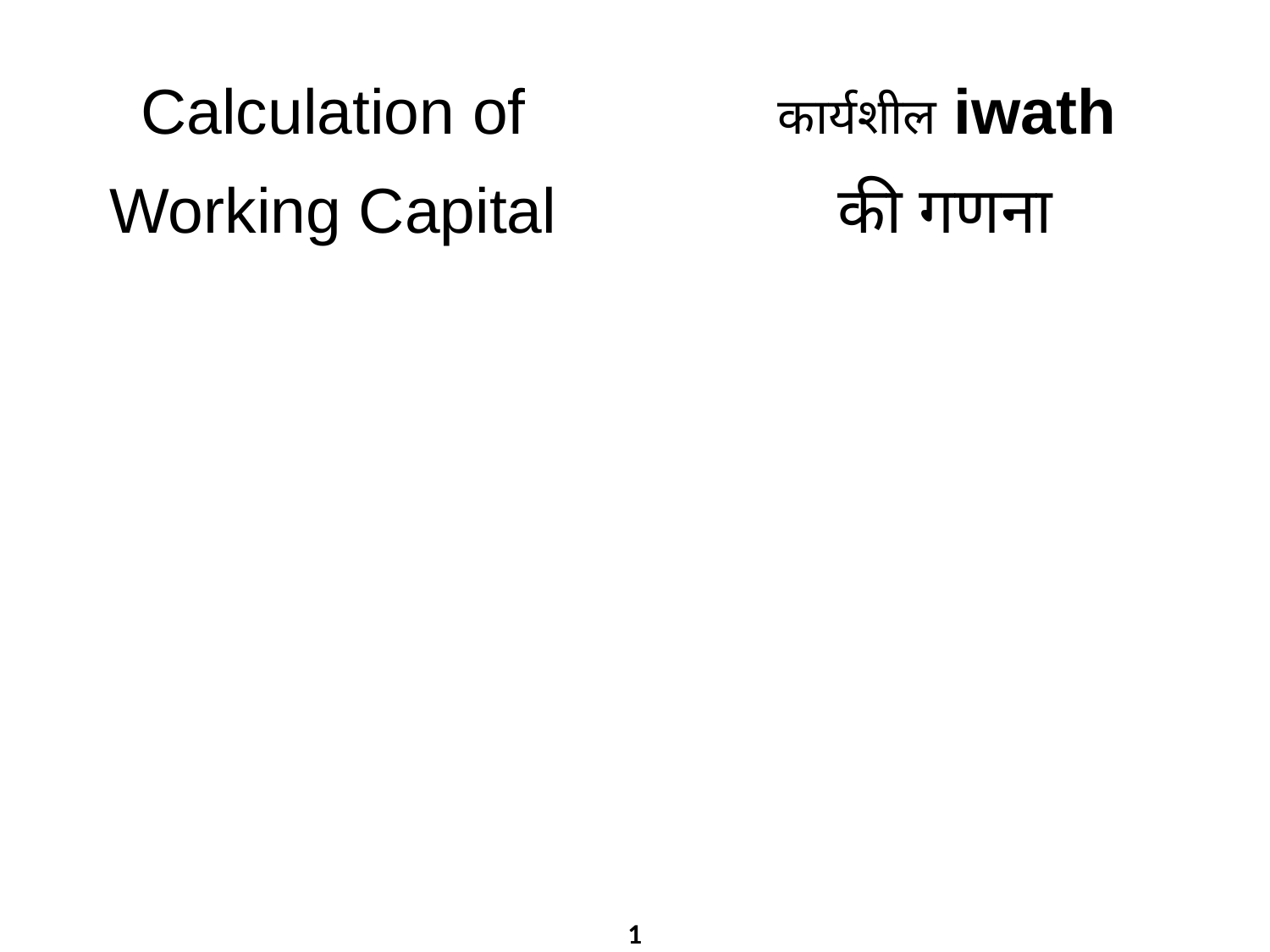

Calculation of Working Capital

कार्यशील iwath
की गणना
1